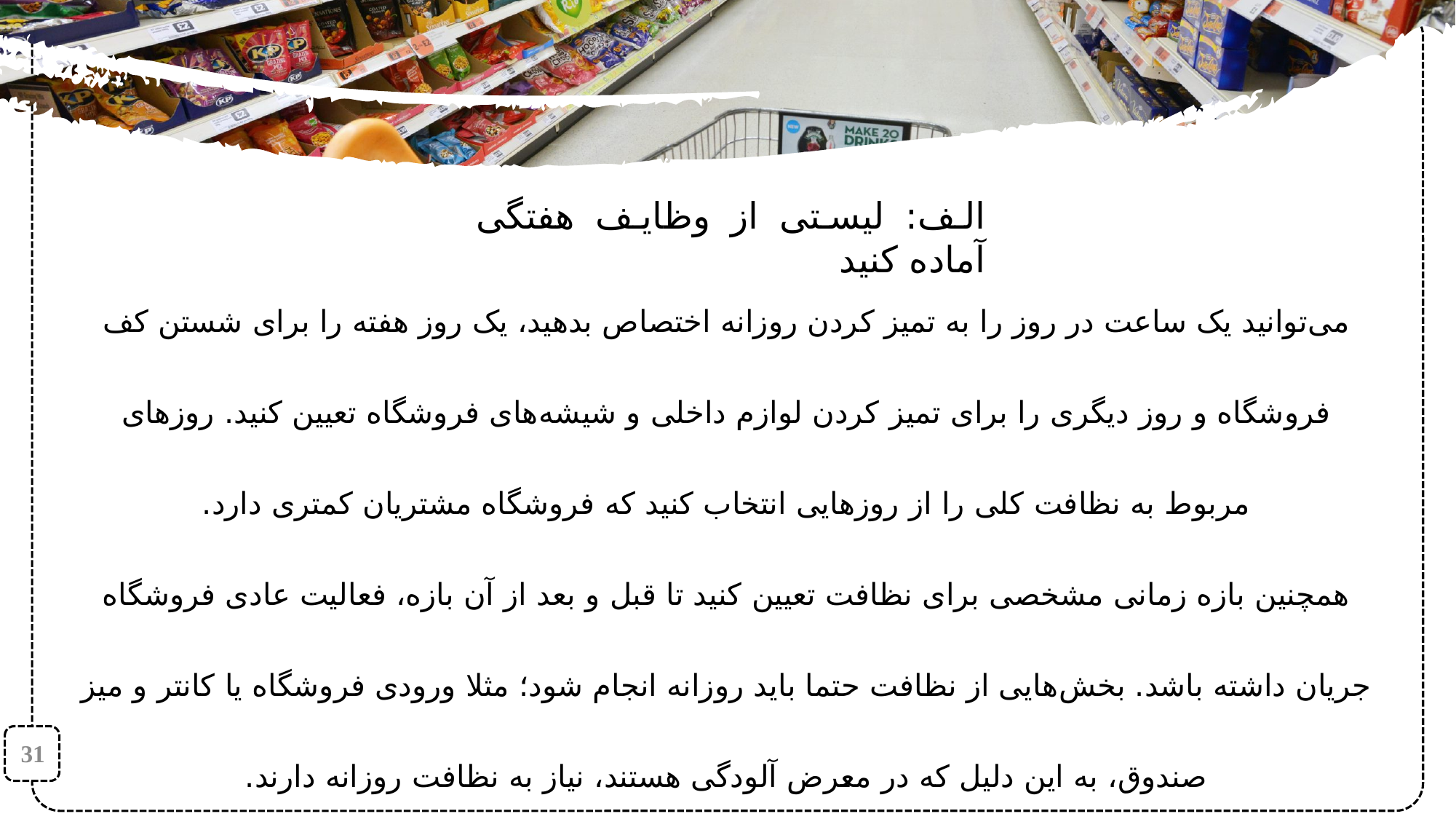

الف: لیستی از وظایف هفتگی آماده کنید
می‌توانید یک ساعت در روز را به تمیز کردن روزانه اختصاص بدهید، یک روز هفته را برای شستن کف فروشگاه و روز دیگری را برای تمیز کردن لوازم داخلی و شیشه‌های فروشگاه تعیین کنید. روزهای مربوط به نظافت کلی را از روزهایی انتخاب کنید که فروشگاه مشتریان کمتری دارد.
همچنین بازه زمانی مشخصی برای نظافت تعیین کنید تا قبل و بعد از آن بازه، فعالیت عادی فروشگاه جریان داشته باشد. بخش‌هایی از نظافت حتما باید روزانه انجام شود؛ مثلا ورودی فروشگاه یا کانتر و میز صندوق، به این دلیل که در معرض آلودگی هستند، نیاز به نظافت روزانه دارند.
31